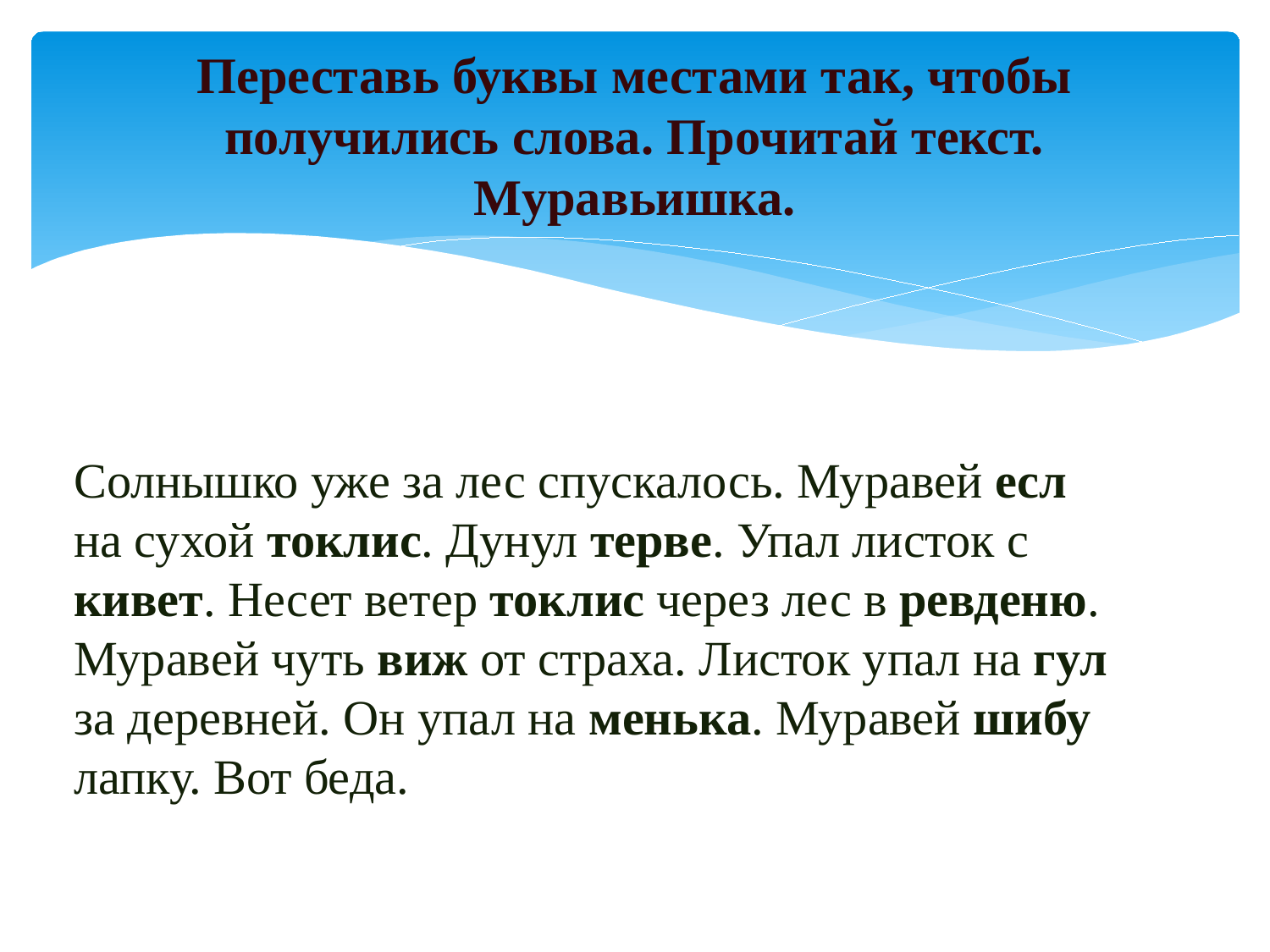

# Переставь буквы местами так, чтобы получились слова. Прочитай текст. Муравьишка.
Солнышко уже за лес спускалось. Муравей есл на сухой токлис. Дунул терве. Упал листок с кивет. Несет ветер токлис через лес в ревденю. Муравей чуть виж от страха. Листок упал на гул за деревней. Он упал на менька. Муравей шибу лапку. Вот беда.